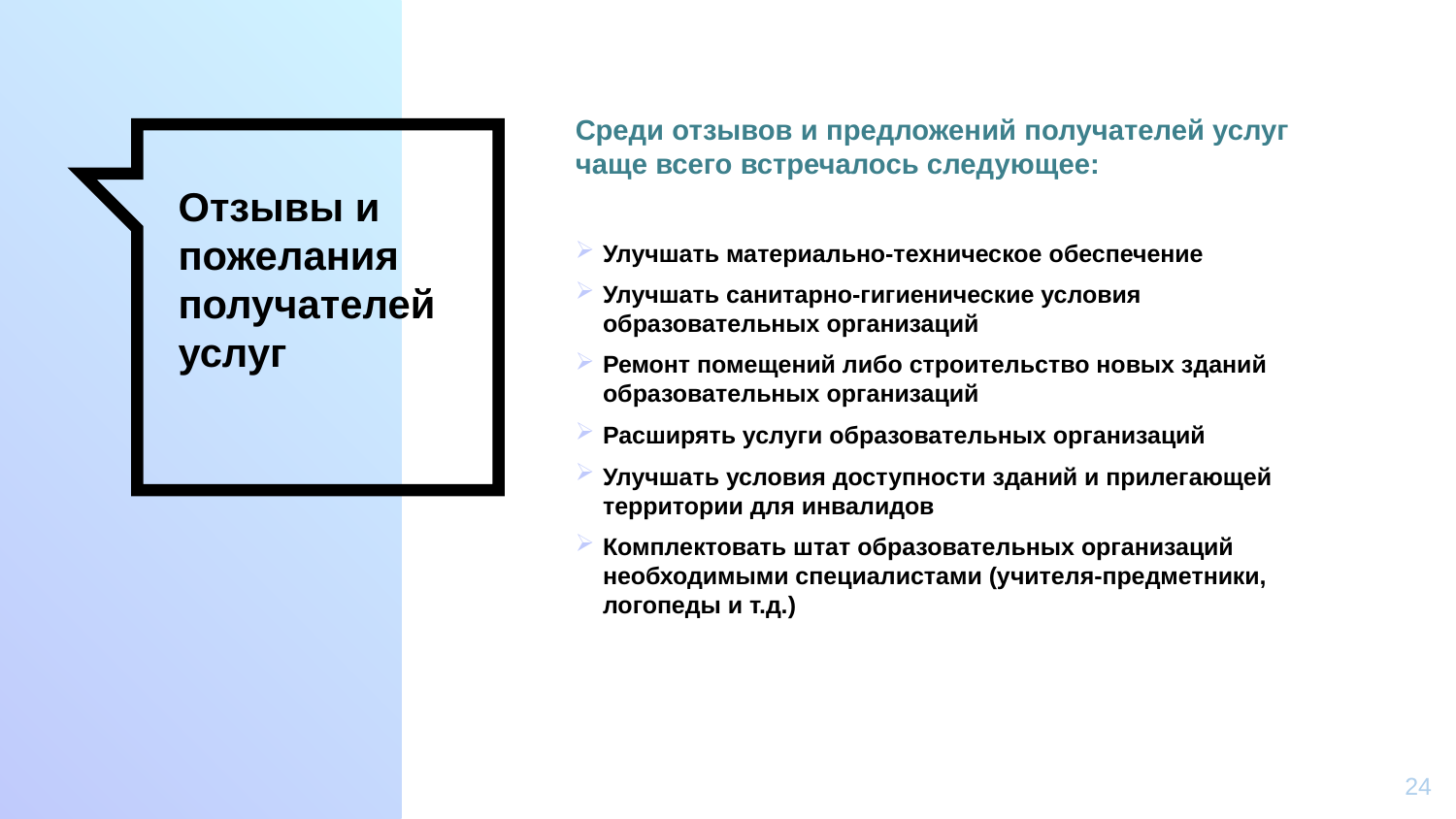

Среди отзывов и предложений получателей услуг чаще всего встречалось следующее:

Улучшать материально-техническое обеспечение
Улучшать санитарно-гигиенические условия образовательных организаций
Ремонт помещений либо строительство новых зданий образовательных организаций
Расширять услуги образовательных организаций
Улучшать условия доступности зданий и прилегающей территории для инвалидов
Комплектовать штат образовательных организаций необходимыми специалистами (учителя-предметники, логопеды и т.д.)
# Отзывы и пожелания получателей услуг
24